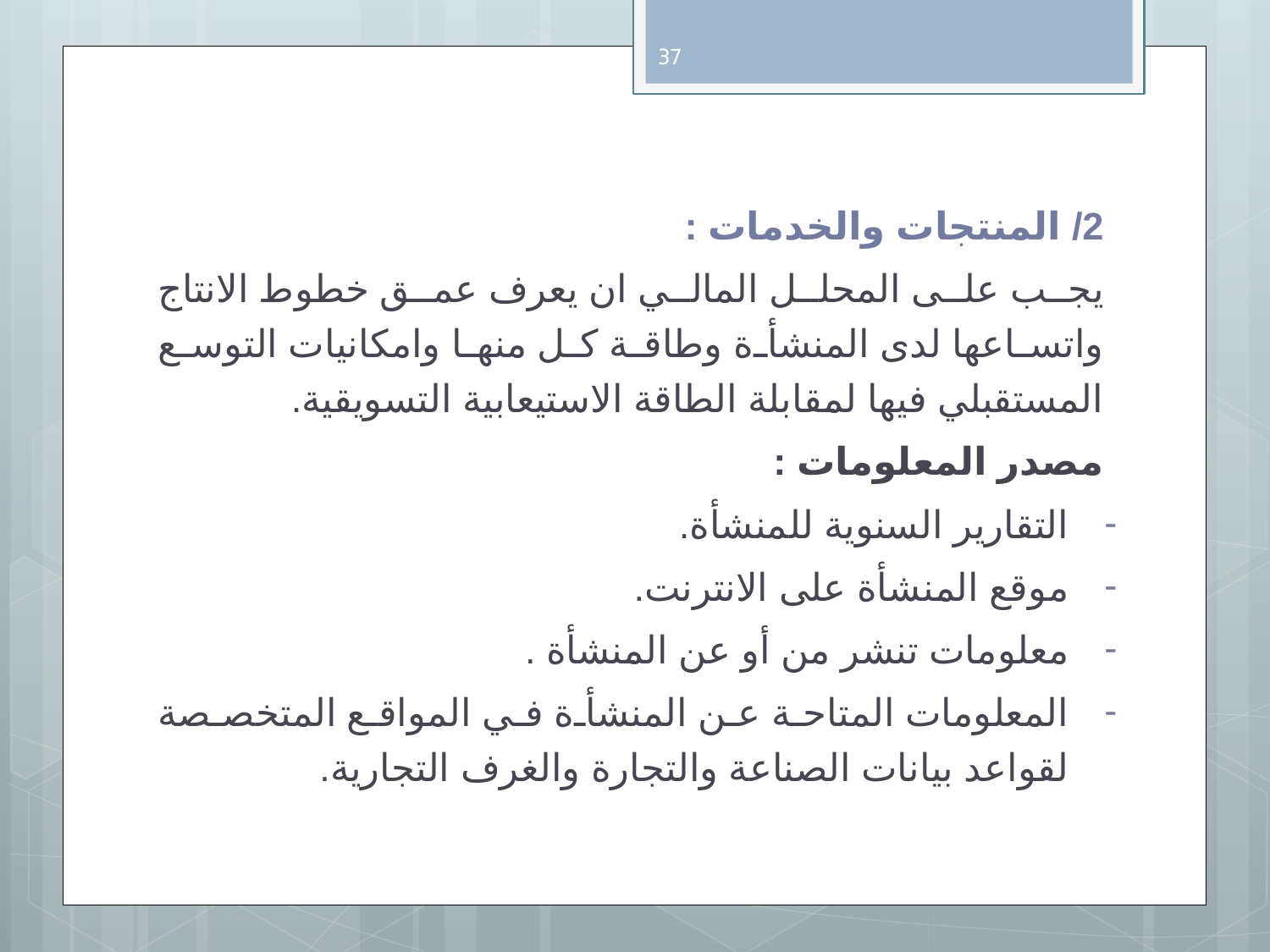

37
2/ المنتجات والخدمات :
يجب على المحلل المالي ان يعرف عمق خطوط الانتاج واتساعها لدى المنشأة وطاقة كل منها وامكانيات التوسع المستقبلي فيها لمقابلة الطاقة الاستيعابية التسويقية.
مصدر المعلومات :
التقارير السنوية للمنشأة.
موقع المنشأة على الانترنت.
معلومات تنشر من أو عن المنشأة .
المعلومات المتاحة عن المنشأة في المواقع المتخصصة لقواعد بيانات الصناعة والتجارة والغرف التجارية.